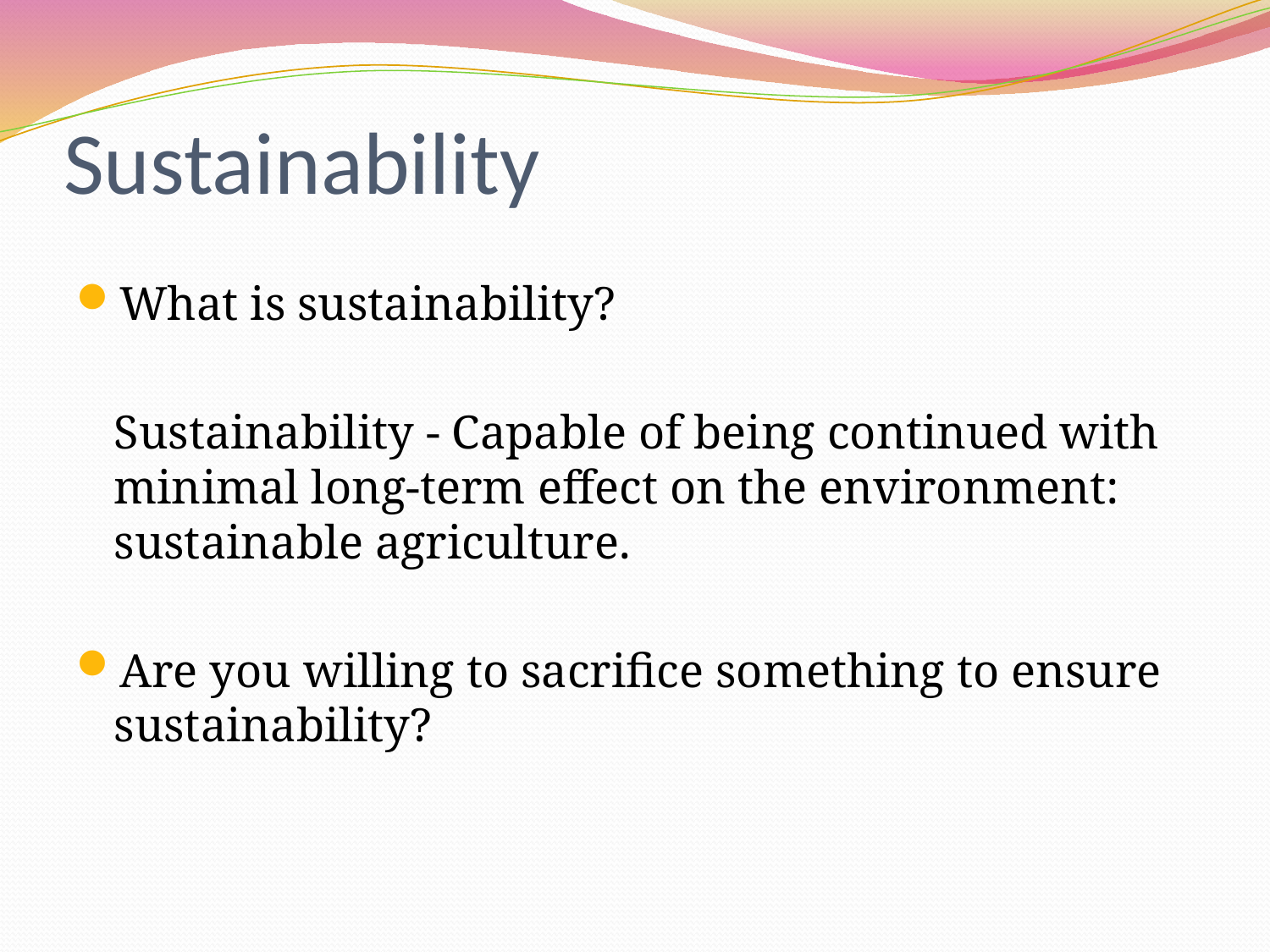

# Sustainability
What is sustainability?

Sustainability - Capable of being continued with minimal long-term effect on the environment: sustainable agriculture.

Are you willing to sacrifice something to ensure sustainability?